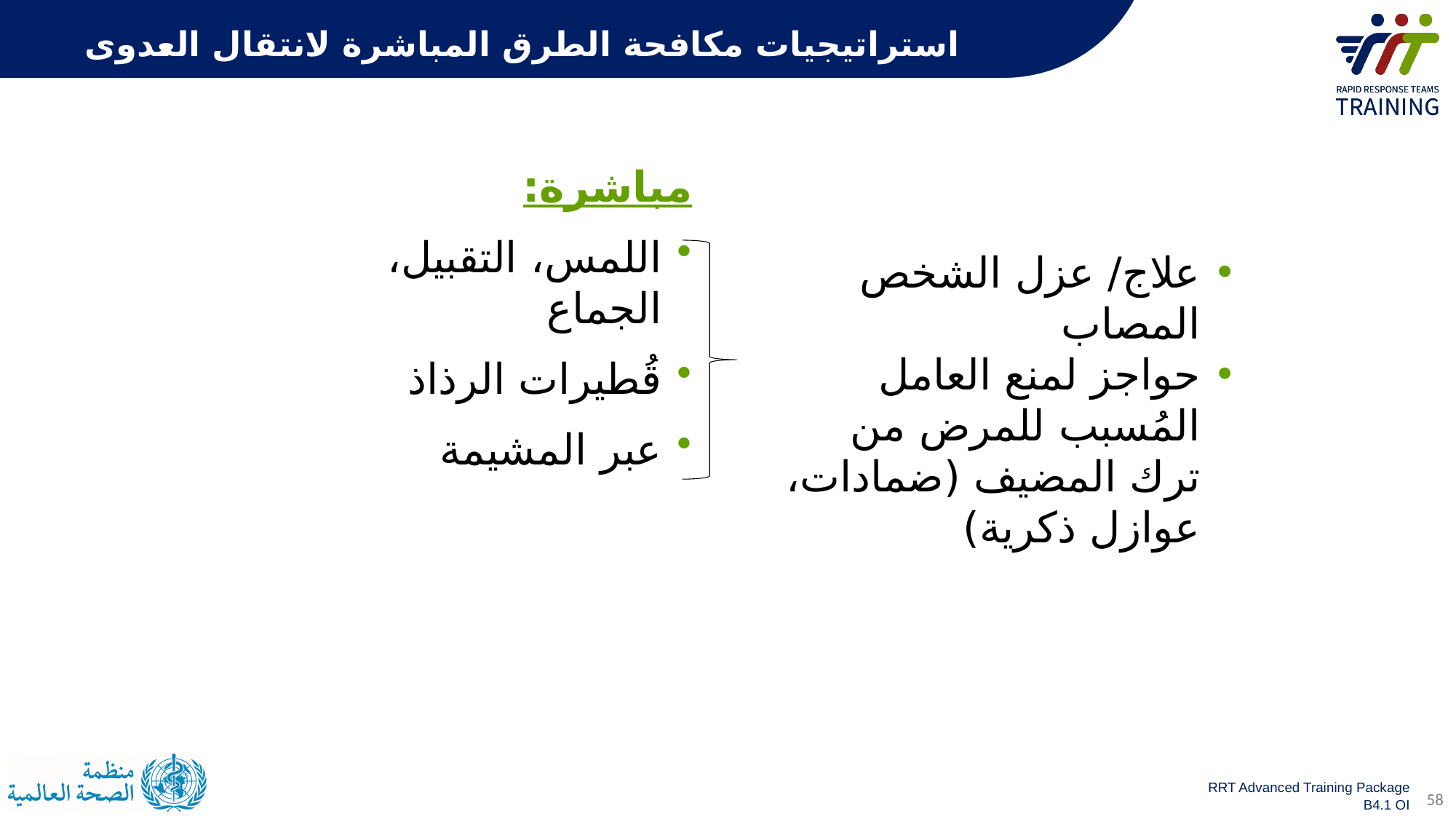

استراتيجيات مكافحة الطرق المباشرة لانتقال العدوى
مباشرة:
اللمس، التقبيل، الجماع
قُطيرات الرذاذ
عبر المشيمة

علاج/ عزل الشخص المصاب
حواجز لمنع العامل المُسبب للمرض من ترك المضيف (ضمادات، عوازل ذكرية)